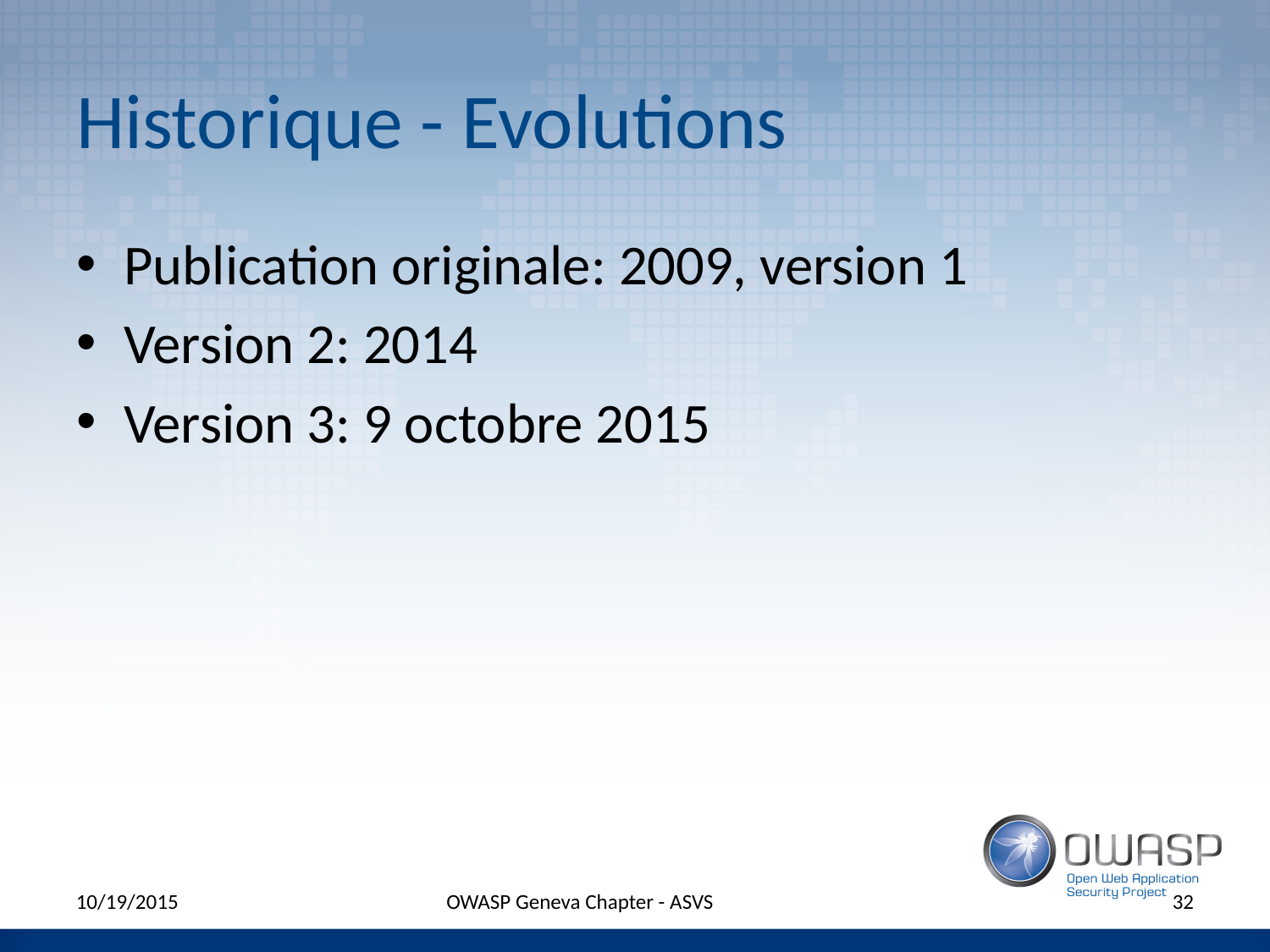

# Historique - Evolutions
Publication originale: 2009, version 1
Version 2: 2014
Version 3: 9 octobre 2015
10/19/2015
OWASP Geneva Chapter - ASVS
32